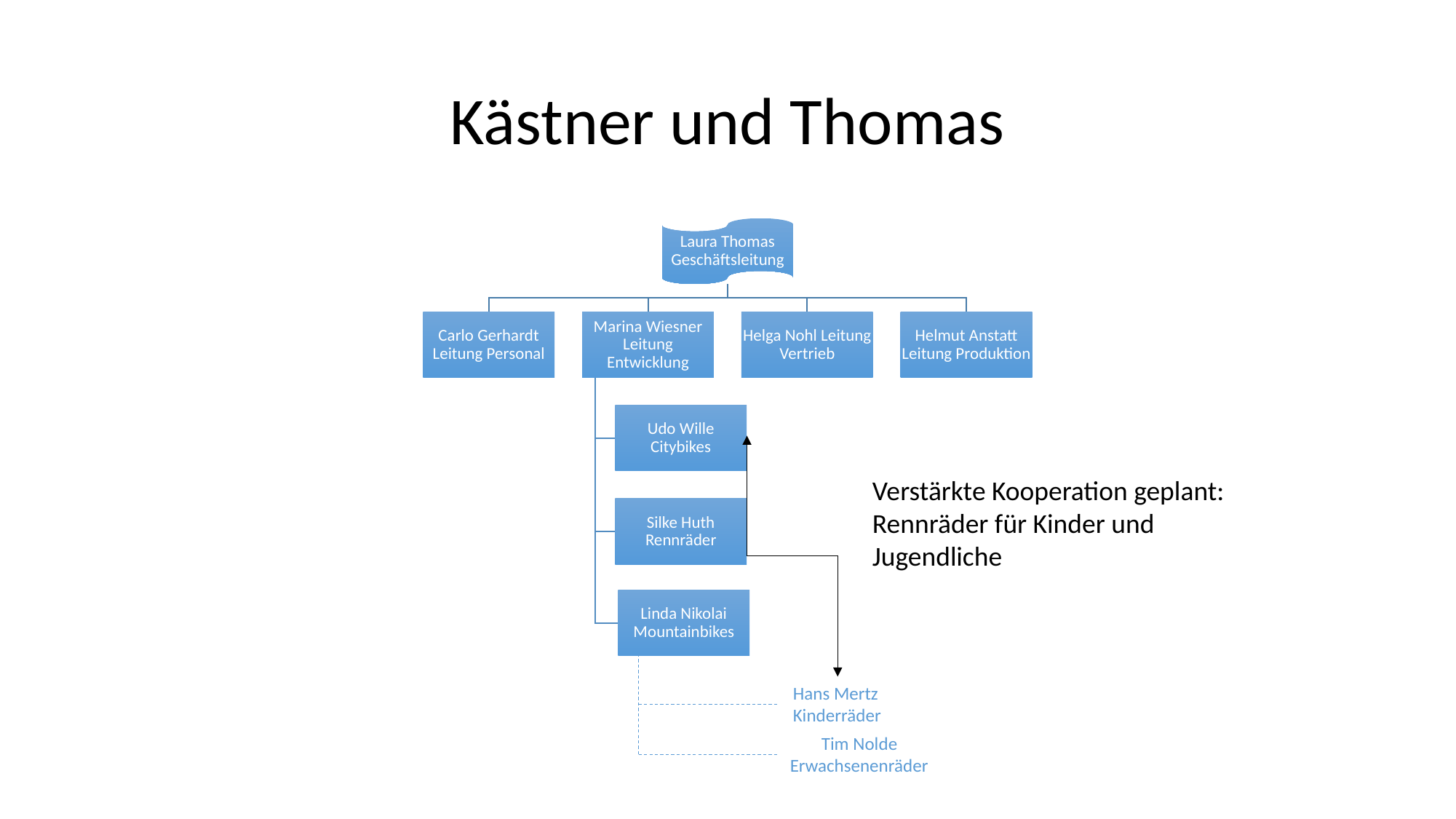

# Kästner und Thomas
Laura Thomas Geschäftsleitung
Carlo Gerhardt Leitung Personal
Marina Wiesner Leitung Entwicklung
Udo Wille Citybikes
Silke Huth Rennräder
Linda Nikolai Mountainbikes
Helga Nohl Leitung Vertrieb
Helmut Anstatt Leitung Produktion
Verstärkte Kooperation geplant:
Rennräder für Kinder und
Jugendliche
Hans Mertz
Kinderräder
Tim Nolde
Erwachsenenräder